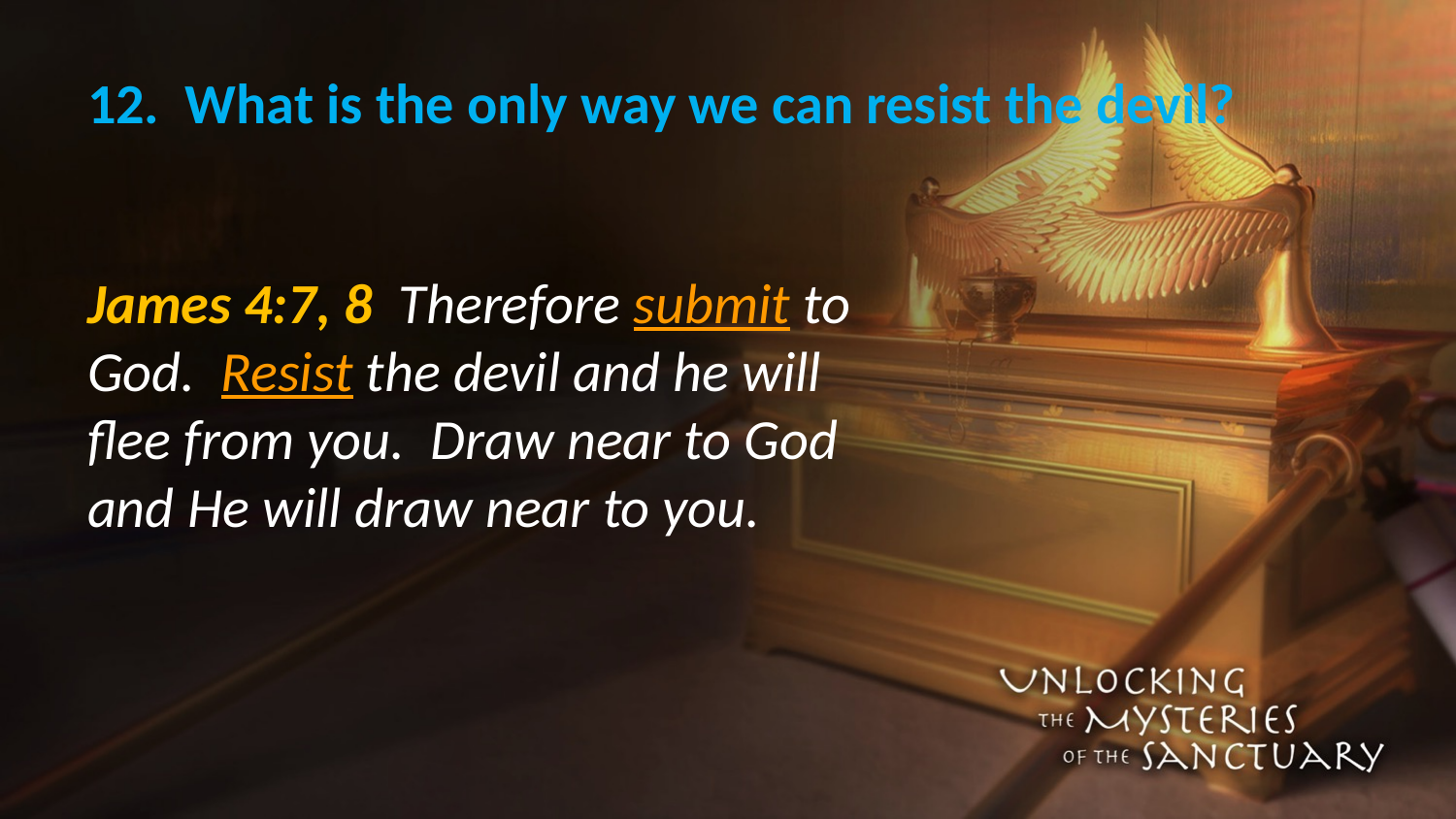

# 12.  What is the only way we can resist the devil?

James 4:7, 8  Therefore submit to God.  Resist the devil and he will flee from you.  Draw near to God and He will draw near to you.